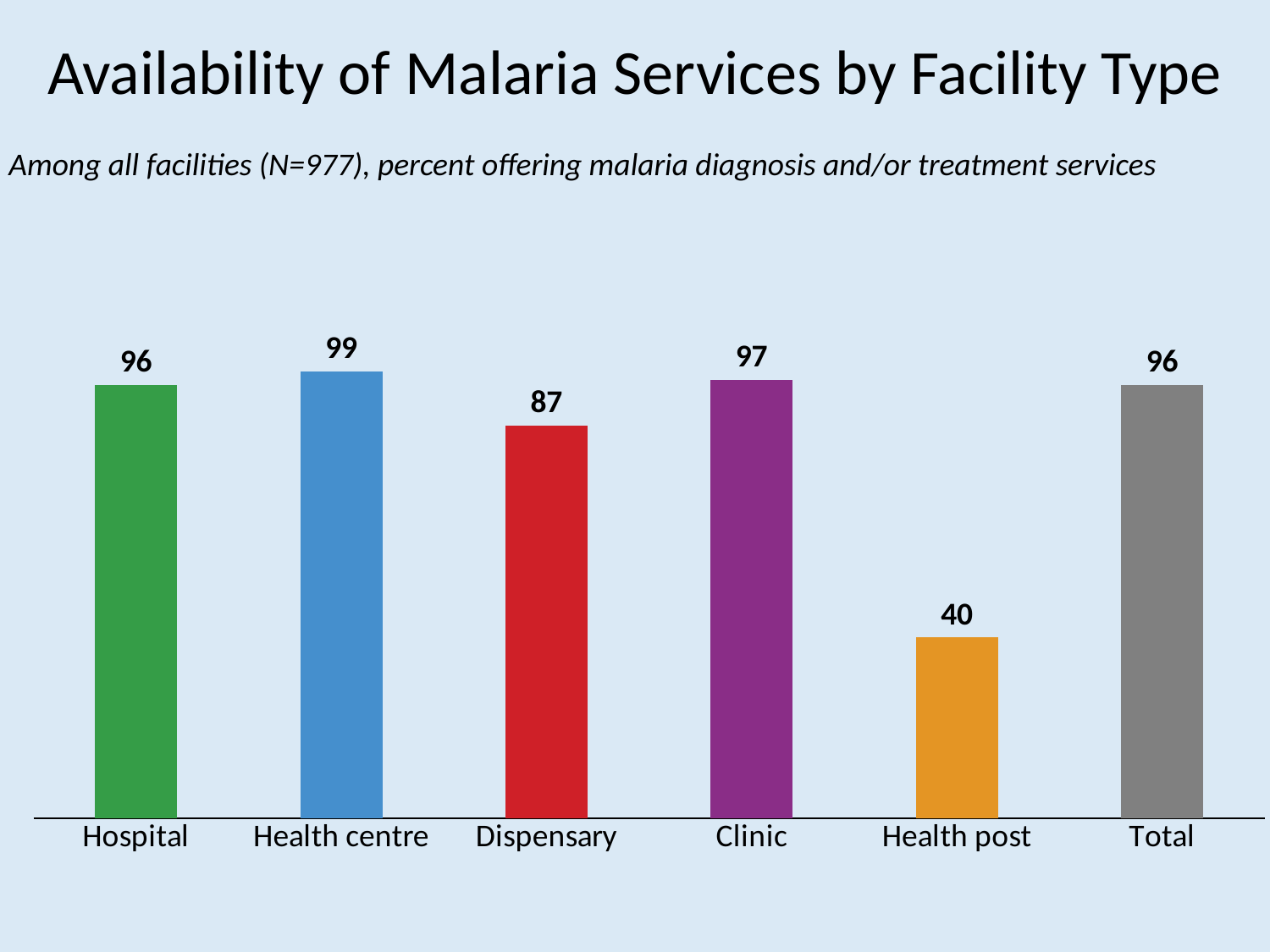

Availability of Malaria Services by Facility Type
Among all facilities (N=977), percent offering malaria diagnosis and/or treatment services

### Chart

| Category | Malaria |
|---|---|
| Hospital | 96.0 |
| Health centre | 99.0 |
| Dispensary | 87.0 |
| Clinic | 97.0 |
| Health post | 40.0 |
| Total | 96.0 |